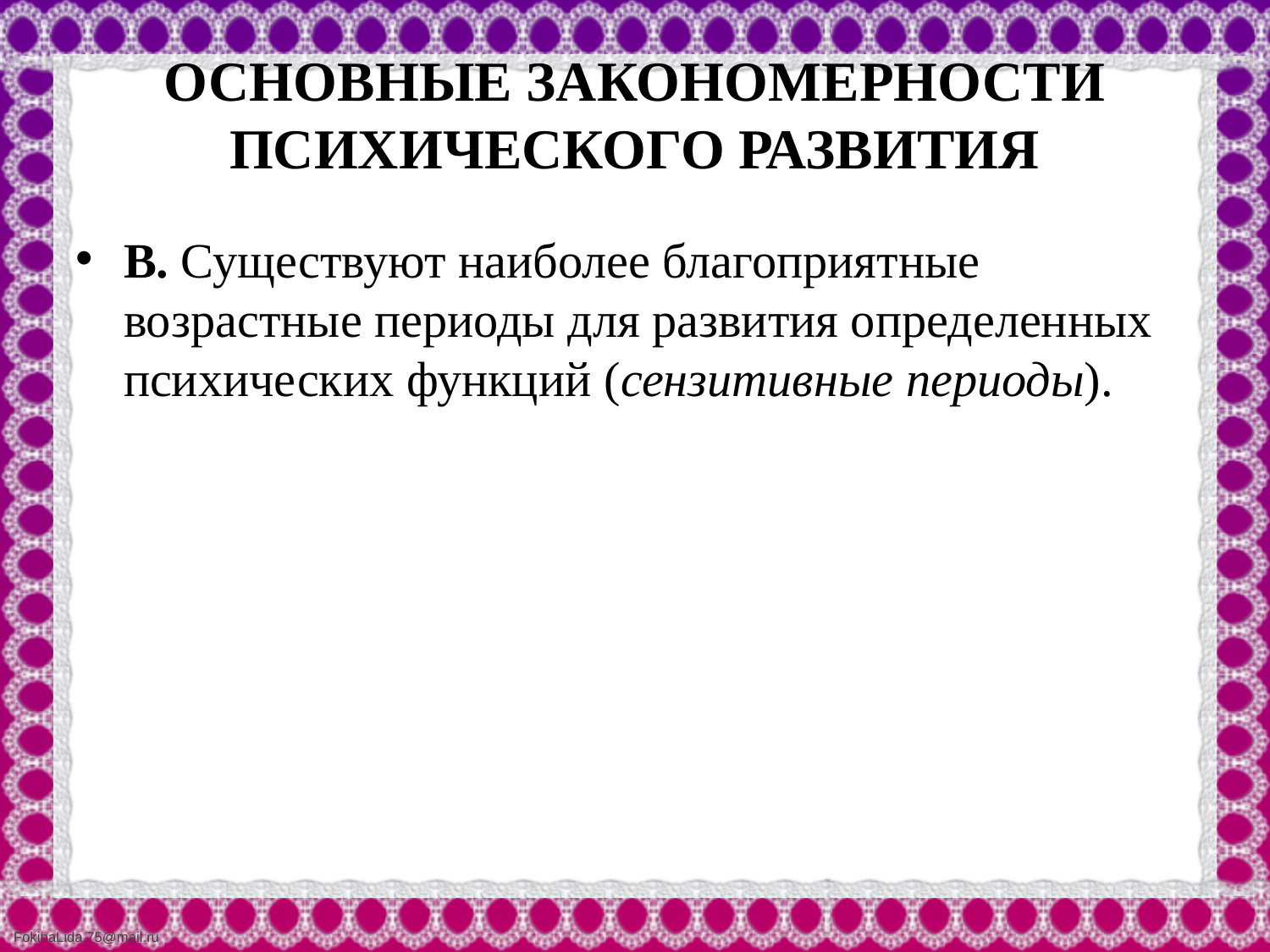

# ОСНОВНЫЕ ЗАКОНОМЕРНОСТИ ПСИХИЧЕСКОГО РАЗВИТИЯ
В. Существуют наиболее благоприятные возрастные периоды для развития определенных психических функций (сензитивные периоды).